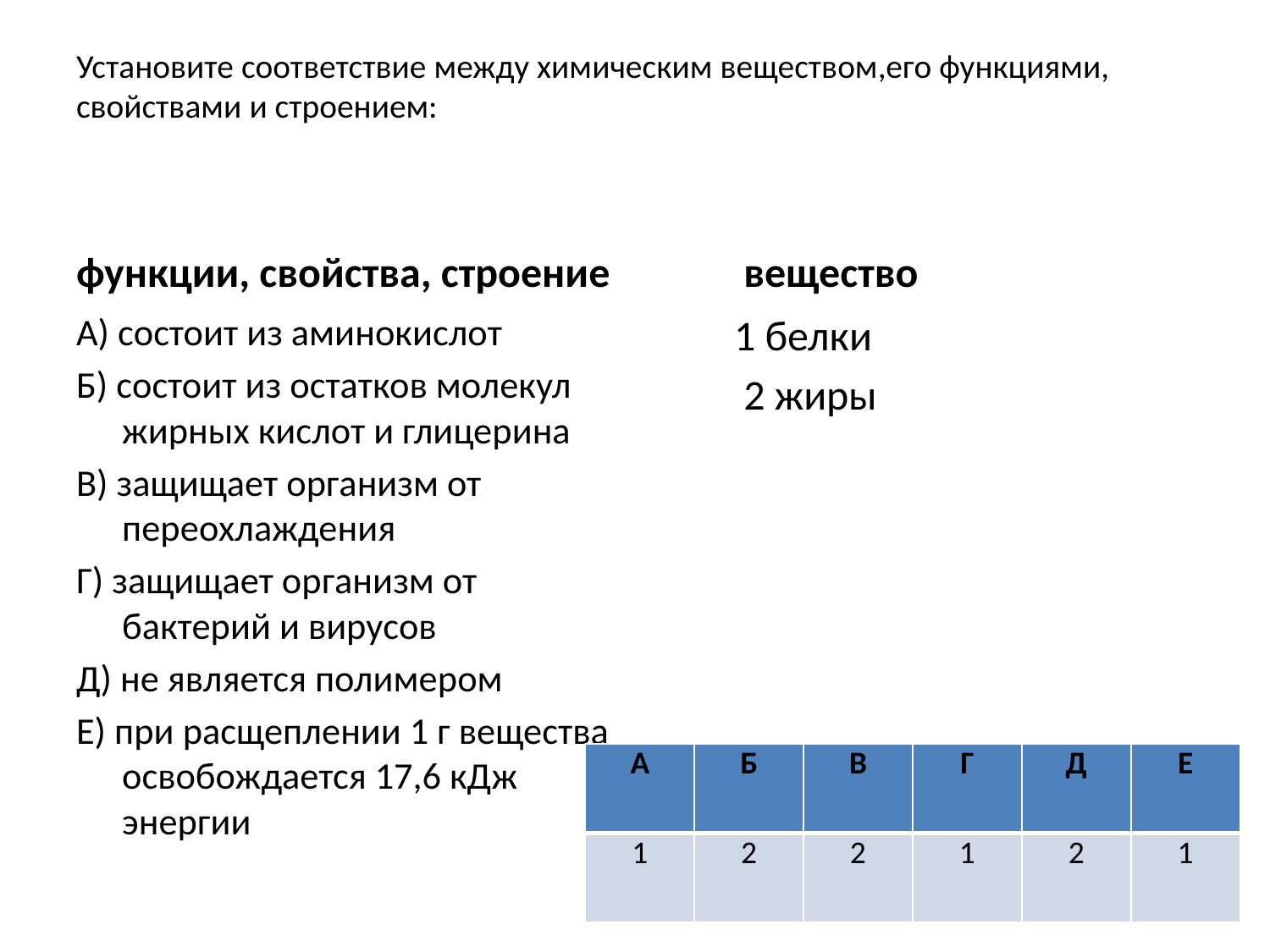

# Установите соответствие между химическим веществом,его функциями, свойствами и строением:
функции, свойства, строение
         вещество
А) состоит из аминокислот
Б) состоит из остатков молекул жирных кислот и глицерина
В) защищает организм от переохлаждения
Г) защищает организм от бактерий и вирусов
Д) не является полимером
Е) при расщеплении 1 г вещества освобождается 17,6 кДж энергии
        1 белки
         2 жиры
| А | Б | В | Г | Д | Е |
| --- | --- | --- | --- | --- | --- |
| 1 | 2 | 2 | 1 | 2 | 1 |